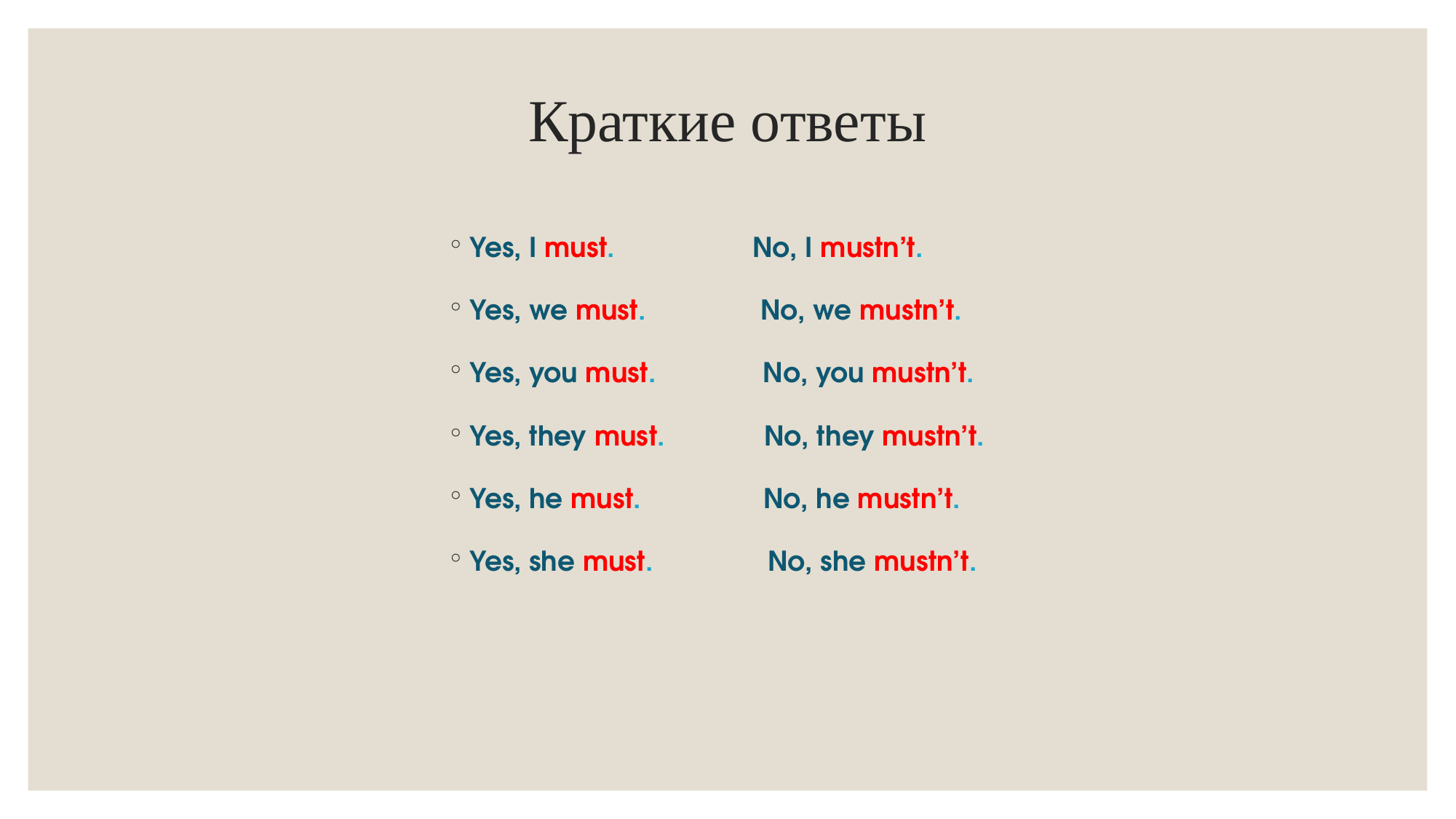

# Краткие ответы
Yes, I must.                  No, I mustn’t.
Yes, we must.               No, we mustn’t.
Yes, you must.              No, you mustn’t.
Yes, they must.             No, they mustn’t.
Yes, he must.                No, he mustn’t.
Yes, she must.               No, she mustn’t.